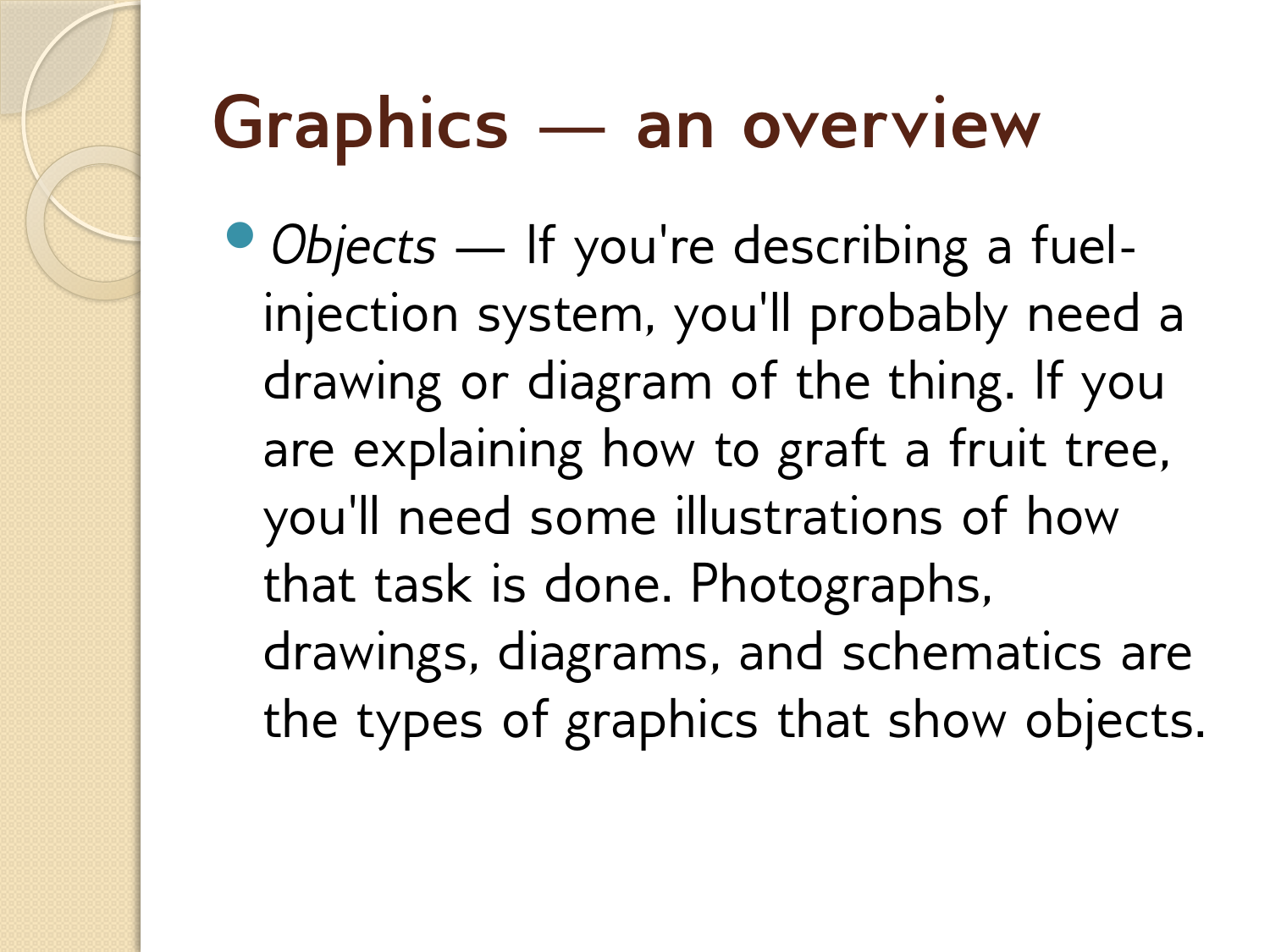

# Graphics — an overview
Objects — If you're describing a fuel-injection system, you'll probably need a drawing or diagram of the thing. If you are explaining how to graft a fruit tree, you'll need some illustrations of how that task is done. Photographs, drawings, diagrams, and schematics are the types of graphics that show objects.